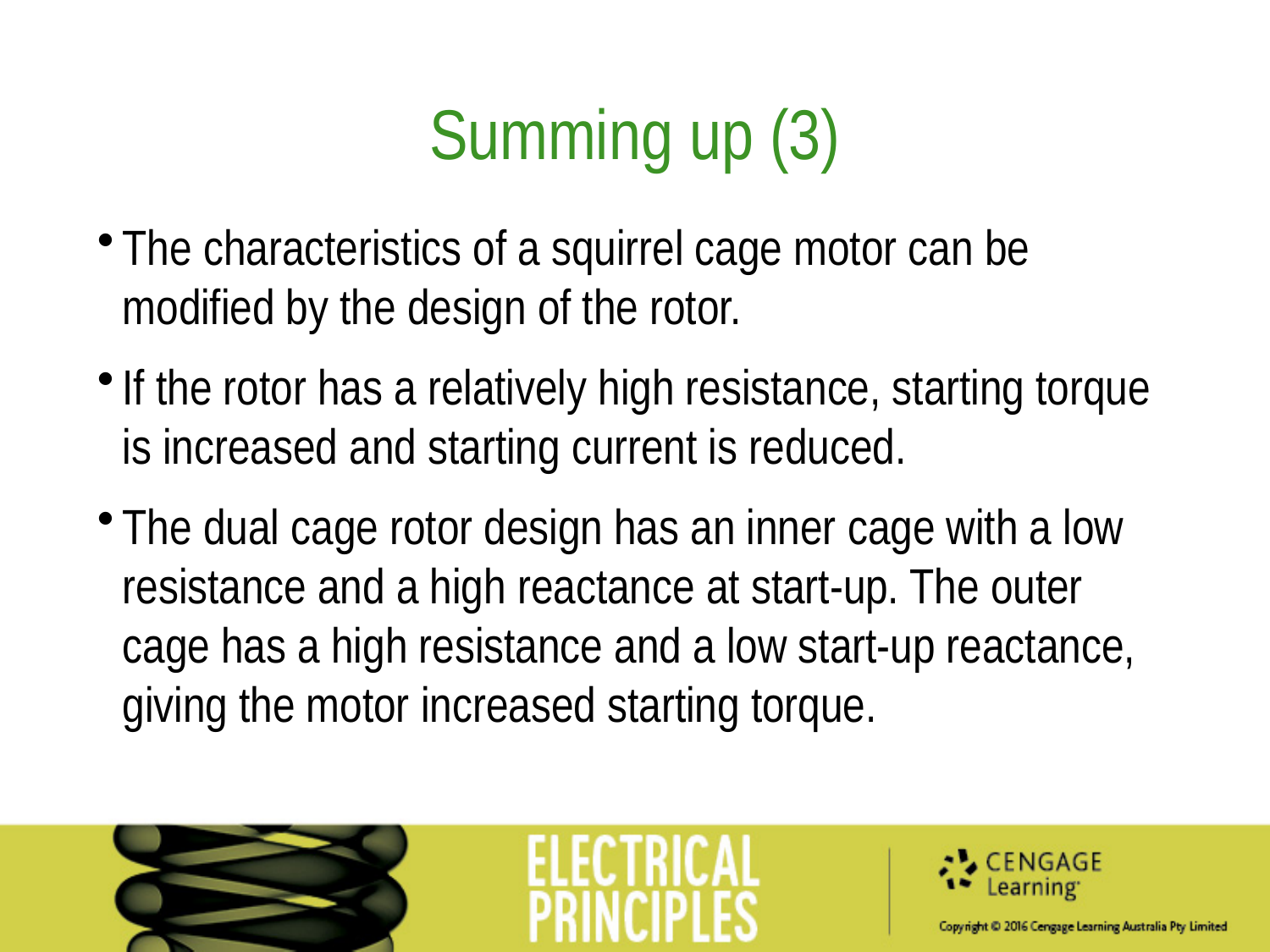

Summing up (3)
The characteristics of a squirrel cage motor can be modified by the design of the rotor.
If the rotor has a relatively high resistance, starting torque is increased and starting current is reduced.
The dual cage rotor design has an inner cage with a low resistance and a high reactance at start-up. The outer cage has a high resistance and a low start-up reactance, giving the motor increased starting torque.